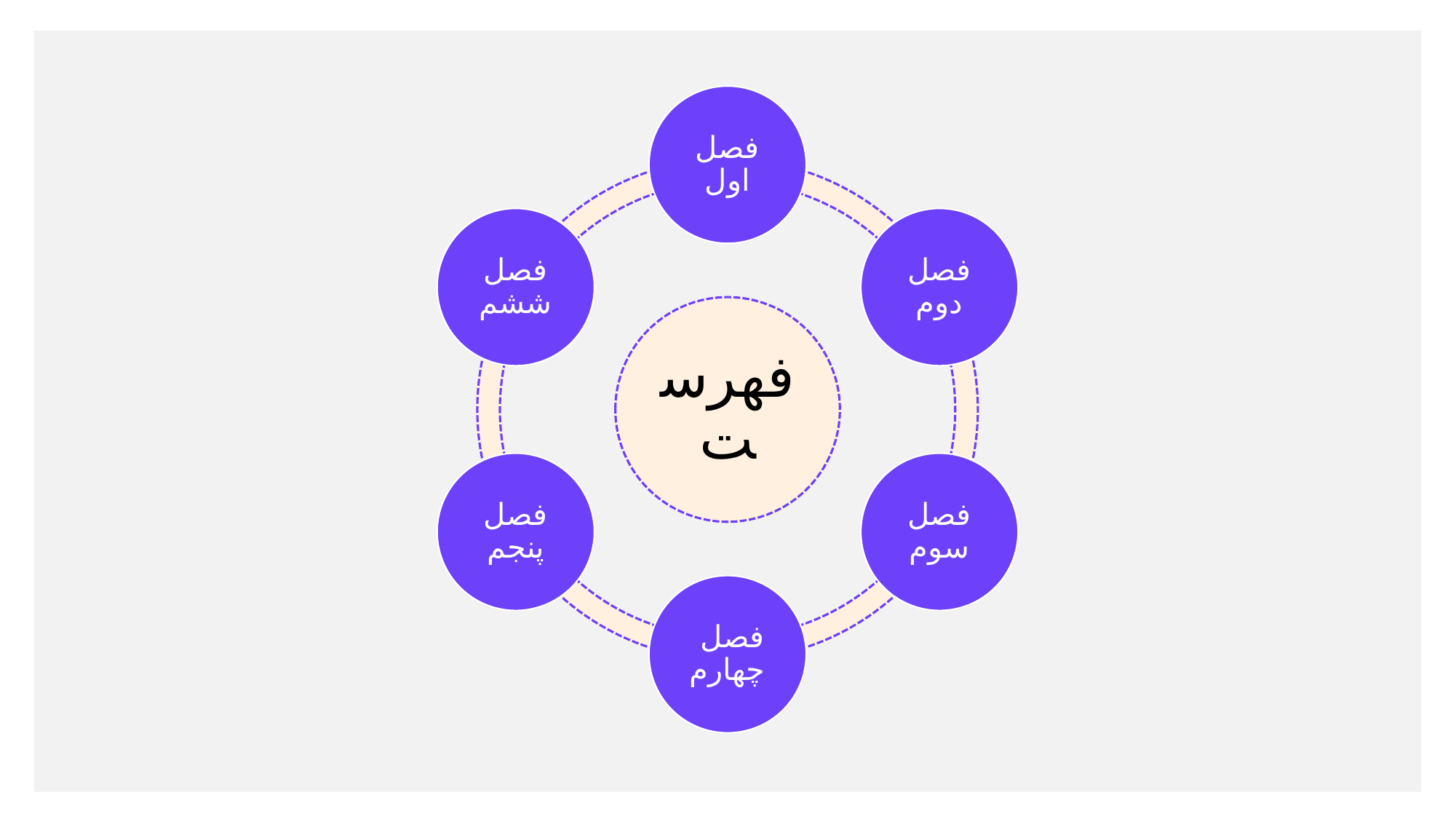

فهرست
فصل اول
فصل دوم
فصل سوم
فصل  چهارم
فصل پنجم
فصل ششم